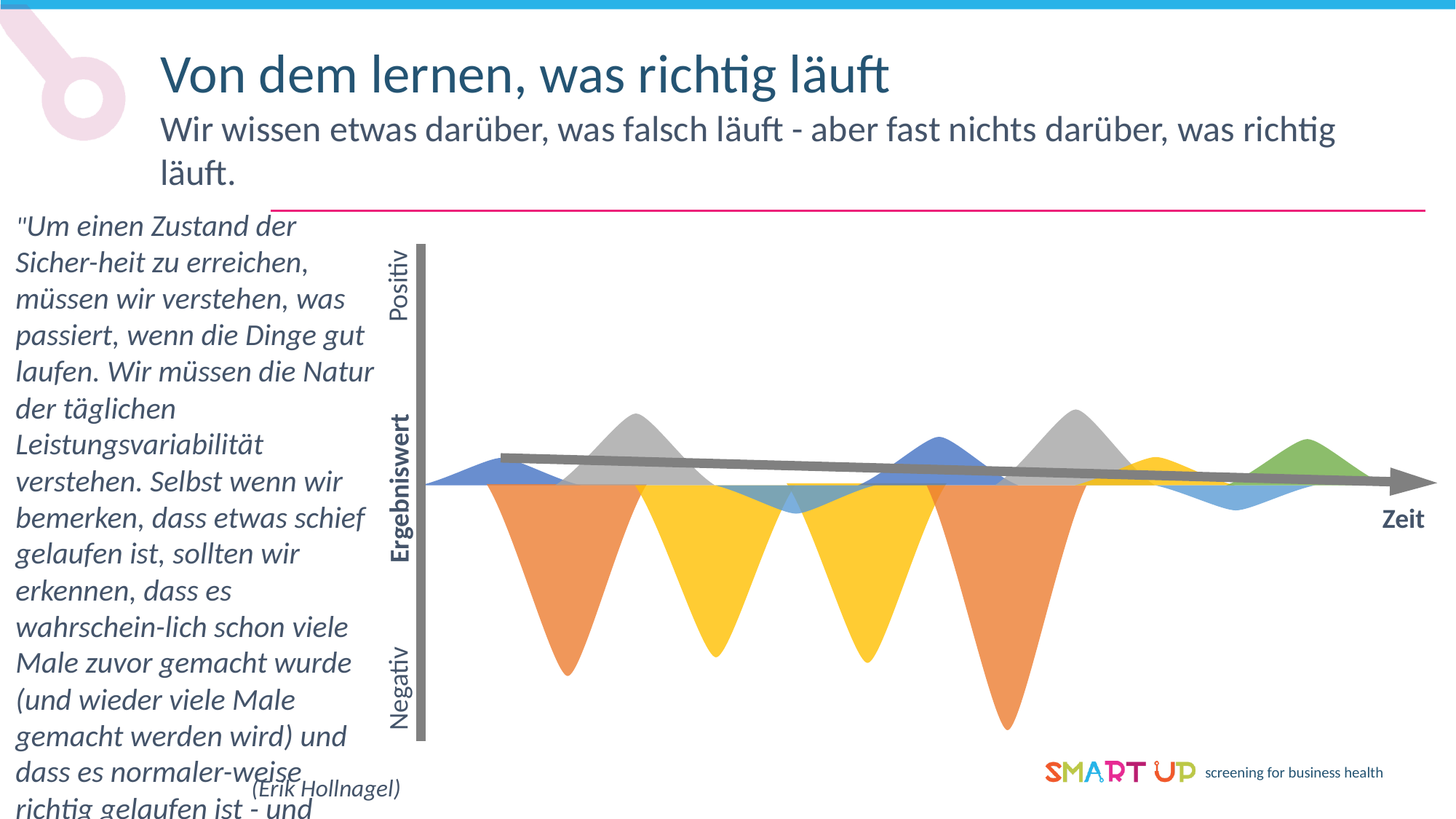

Von dem lernen, was richtig läuft
Wir wissen etwas darüber, was falsch läuft - aber fast nichts darüber, was richtig läuft.
"Um einen Zustand der Sicher-heit zu erreichen, müssen wir verstehen, was passiert, wenn die Dinge gut laufen. Wir müssen die Natur der täglichen Leistungsvariabilität verstehen. Selbst wenn wir bemerken, dass etwas schief gelaufen ist, sollten wir erkennen, dass es wahrschein-lich schon viele Male zuvor gemacht wurde (und wieder viele Male gemacht werden wird) und dass es normaler-weise richtig gelaufen ist - und richtig laufen wird.”
Positiv

Ergebniswert

Zeit
Negativ
(Erik Hollnagel)